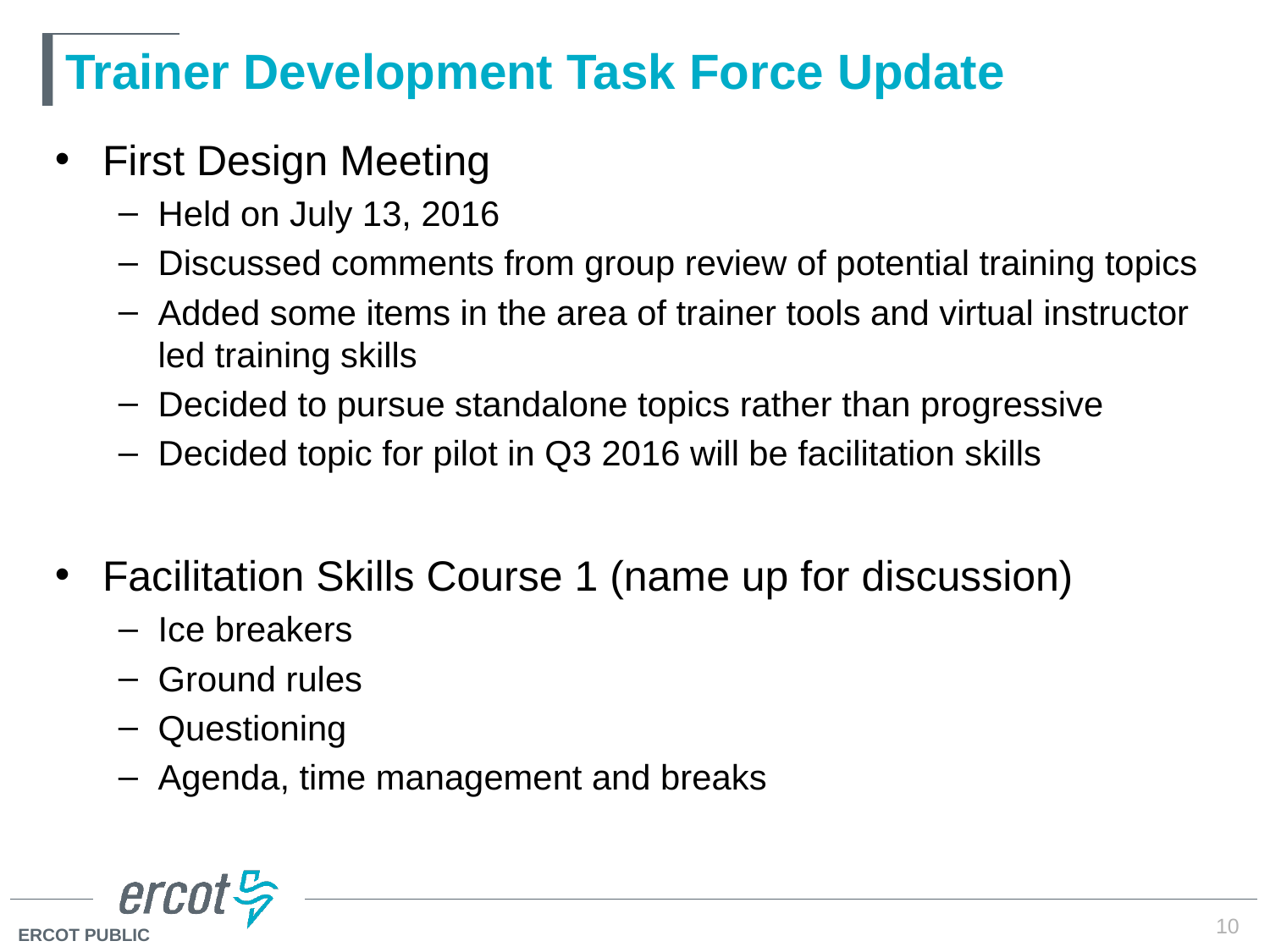

# Trainer Development Task Force Update
First Design Meeting
Held on July 13, 2016
Discussed comments from group review of potential training topics
Added some items in the area of trainer tools and virtual instructor led training skills
Decided to pursue standalone topics rather than progressive
Decided topic for pilot in Q3 2016 will be facilitation skills

Facilitation Skills Course 1 (name up for discussion)
Ice breakers
Ground rules
Questioning
Agenda, time management and breaks
10